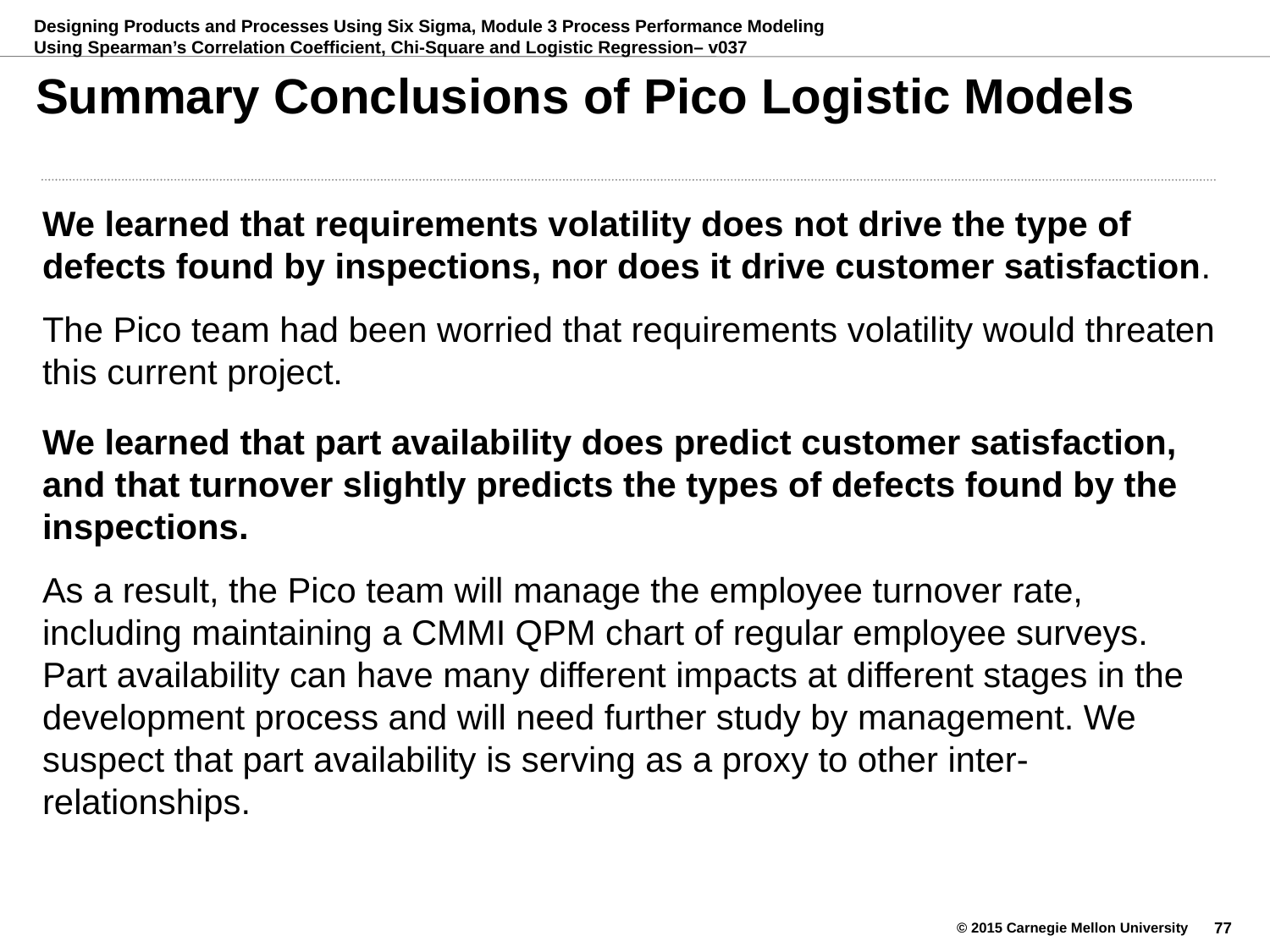

# Summary Conclusions of Pico Logistic Models
We learned that requirements volatility does not drive the type of defects found by inspections, nor does it drive customer satisfaction.
The Pico team had been worried that requirements volatility would threaten this current project.
We learned that part availability does predict customer satisfaction, and that turnover slightly predicts the types of defects found by the inspections.
As a result, the Pico team will manage the employee turnover rate, including maintaining a CMMI QPM chart of regular employee surveys.  Part availability can have many different impacts at different stages in the development process and will need further study by management. We suspect that part availability is serving as a proxy to other inter-relationships.